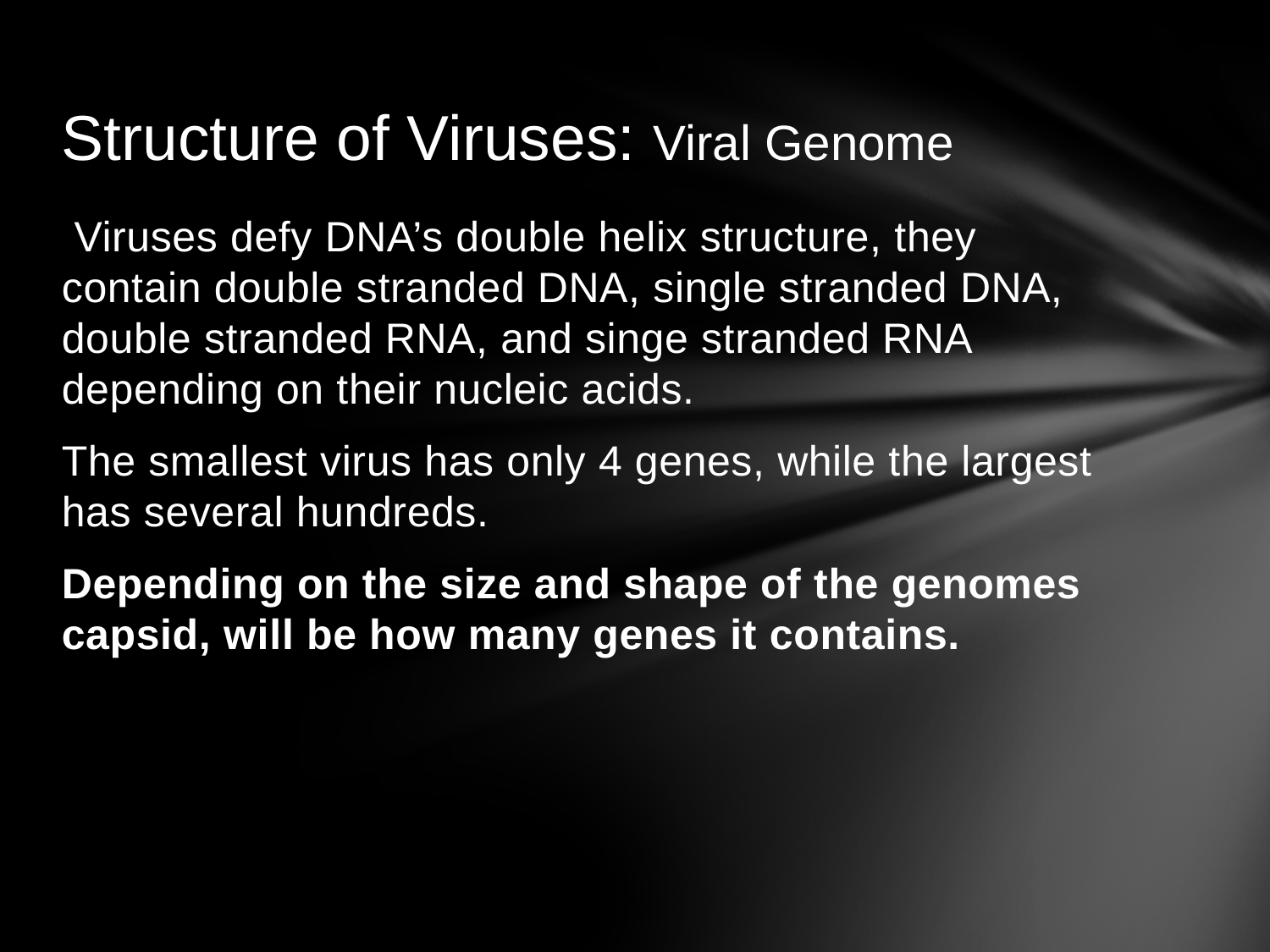

# Structure of Viruses: Viral Genome
 Viruses defy DNA’s double helix structure, they contain double stranded DNA, single stranded DNA, double stranded RNA, and singe stranded RNA depending on their nucleic acids.
The smallest virus has only 4 genes, while the largest has several hundreds.
Depending on the size and shape of the genomes capsid, will be how many genes it contains.